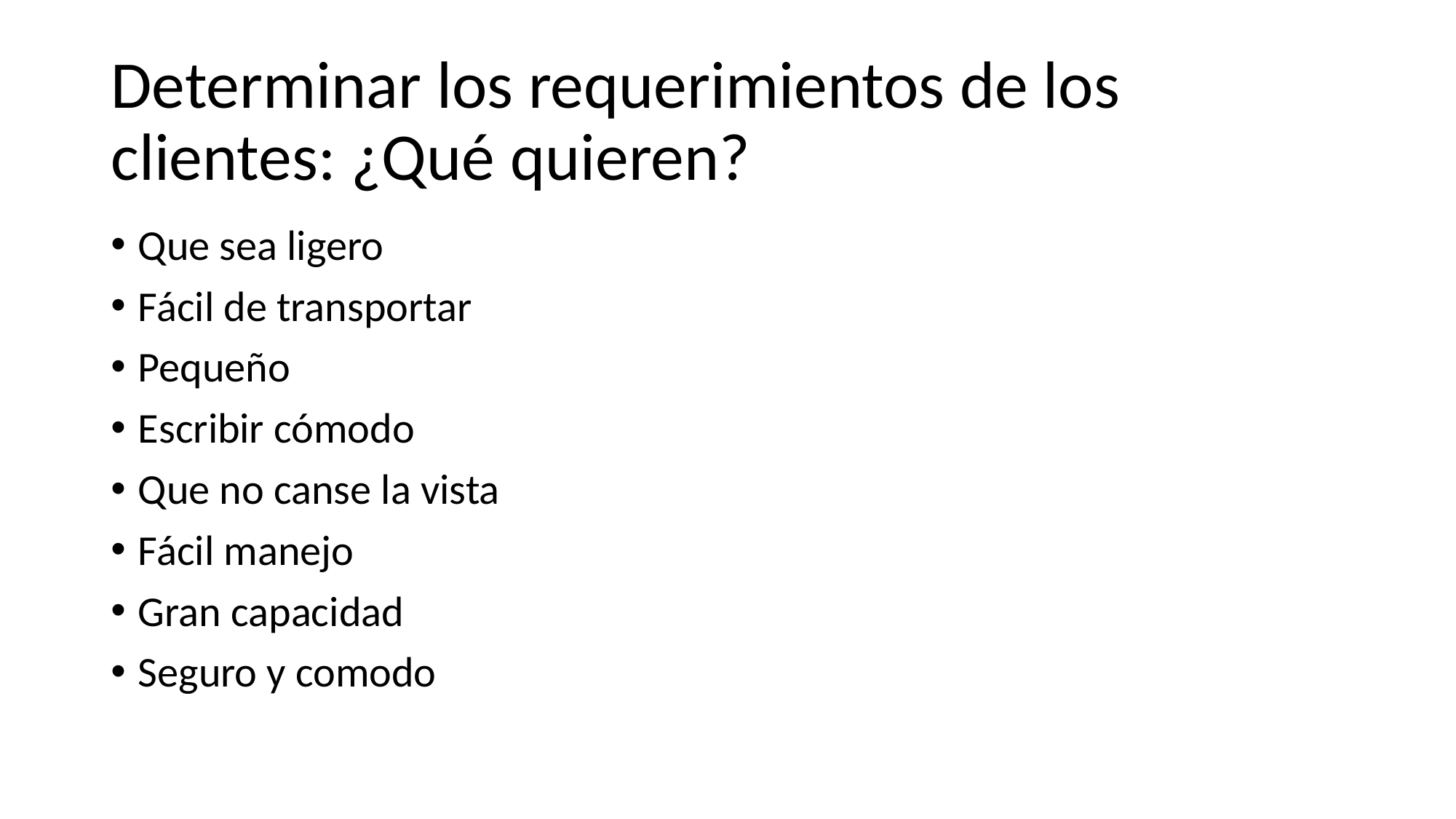

# Determinar los requerimientos de los clientes: ¿Qué quieren?
Que sea ligero
Fácil de transportar
Pequeño
Escribir cómodo
Que no canse la vista
Fácil manejo
Gran capacidad
Seguro y comodo